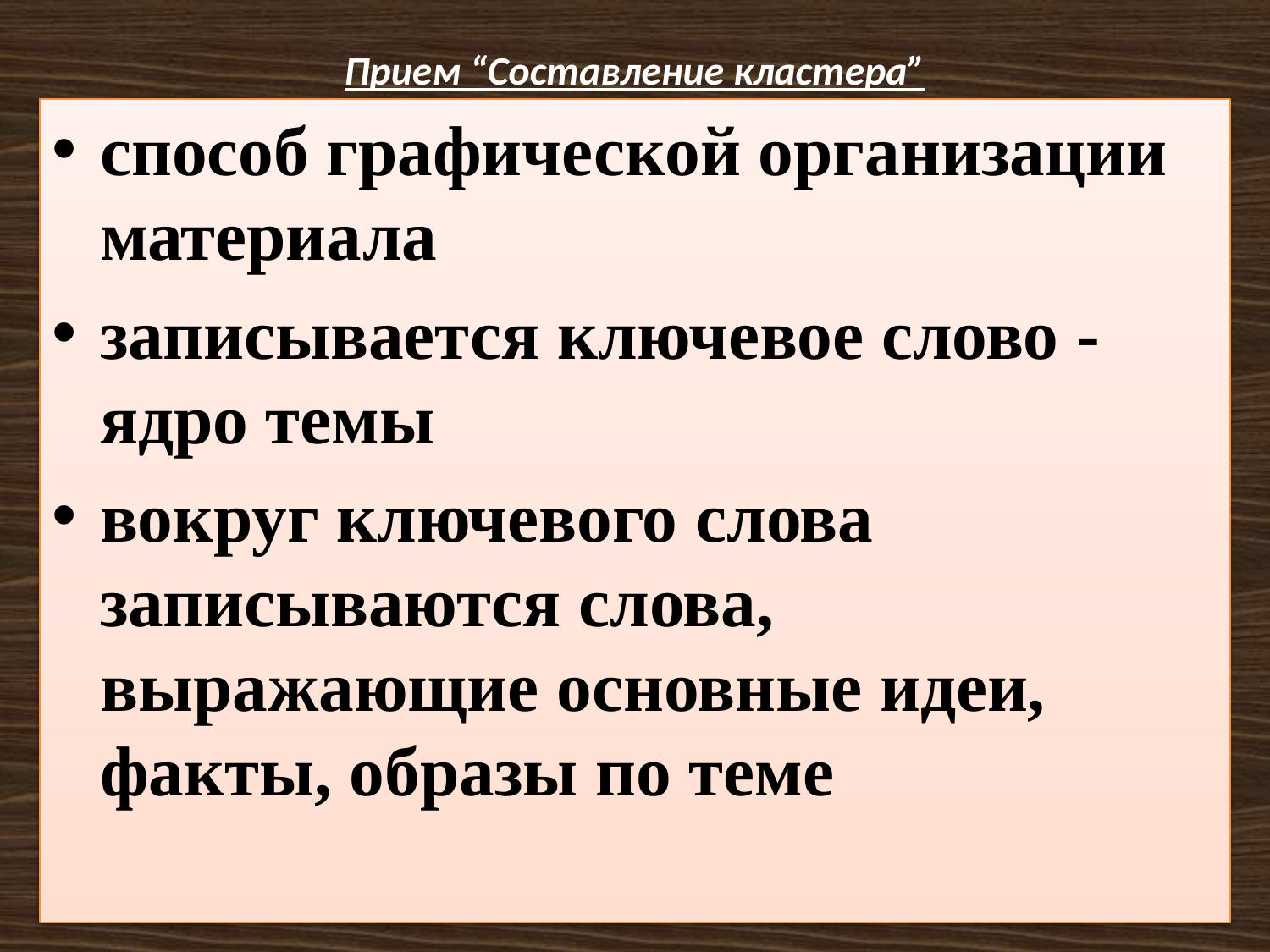

# Прием “Составление кластера”
способ графической организации материала
записывается ключевое слово -ядро темы
вокруг ключевого слова записываются слова, выражающие основные идеи, факты, образы по теме